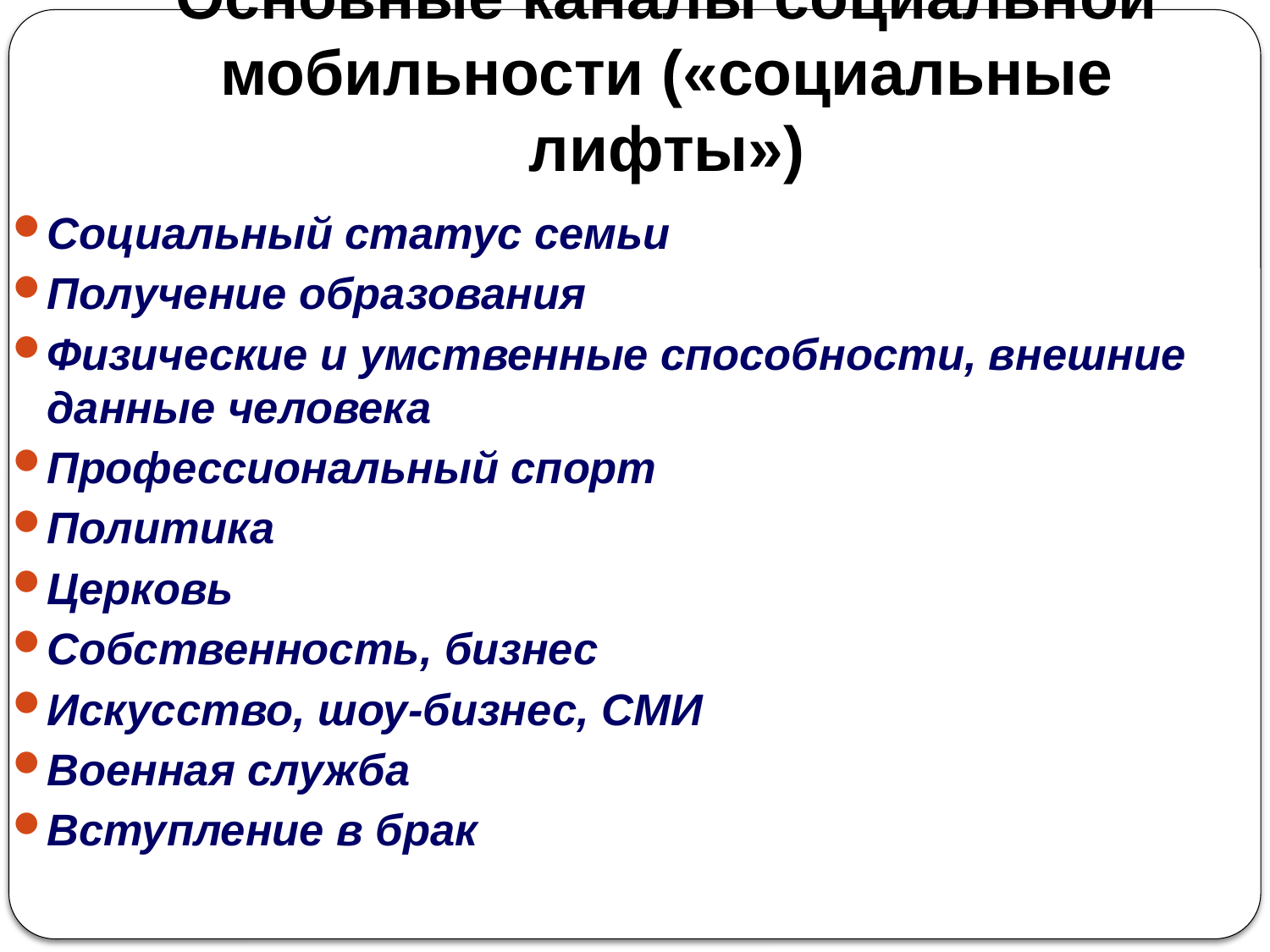

# Основные каналы социальной мобильности («социальные лифты»)
Социальный статус семьи
Получение образования
Физические и умственные способности, внешние данные человека
Профессиональный спорт
Политика
Церковь
Собственность, бизнес
Искусство, шоу-бизнес, СМИ
Военная служба
Вступление в брак